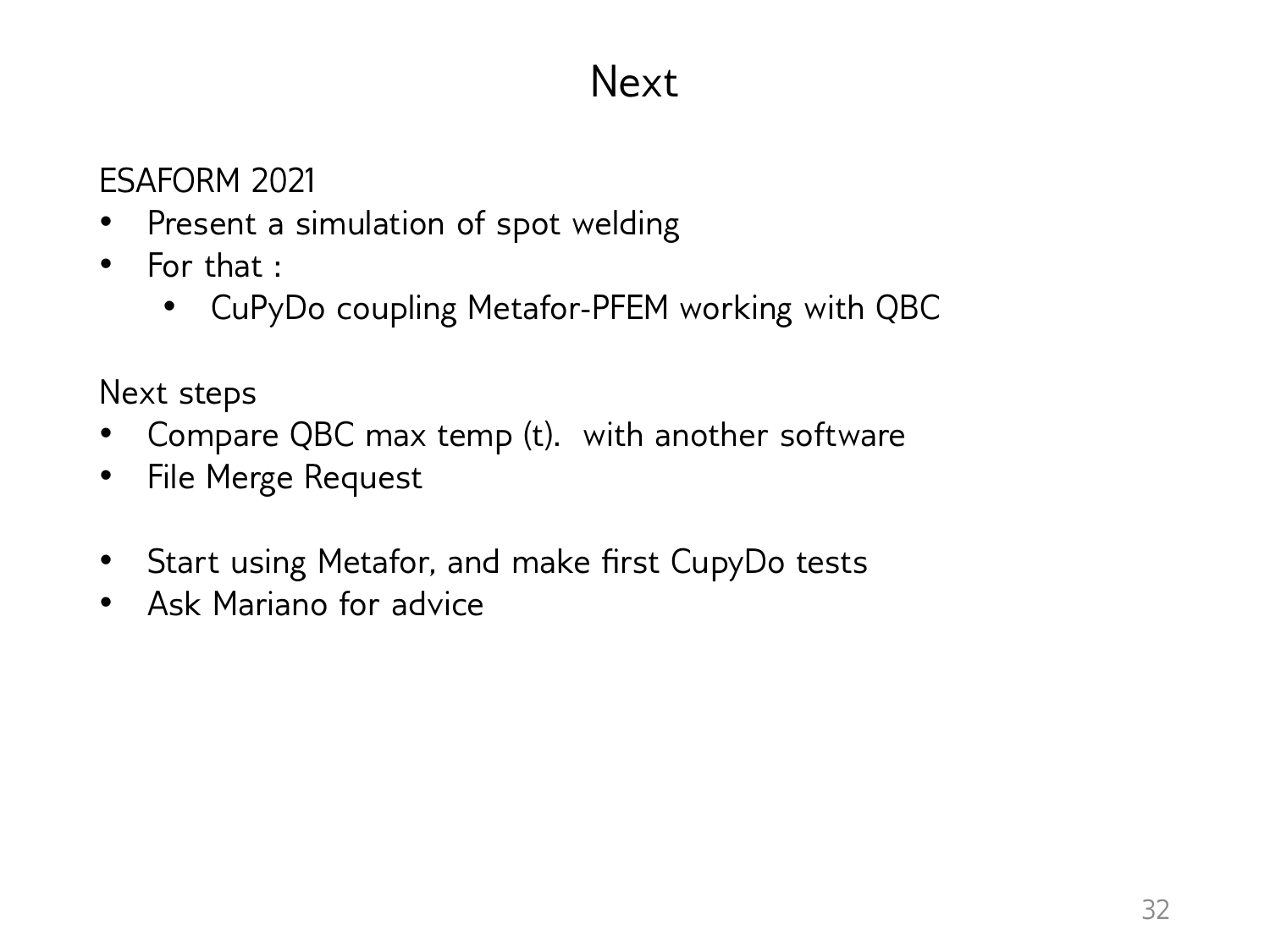

# Next
ESAFORM 2021
Present a simulation of spot welding
For that :
CuPyDo coupling Metafor-PFEM working with QBC

Next steps
Compare QBC max temp (t).  with another software
File Merge Request

Start using Metafor, and make first CupyDo tests
Ask Mariano for advice

32